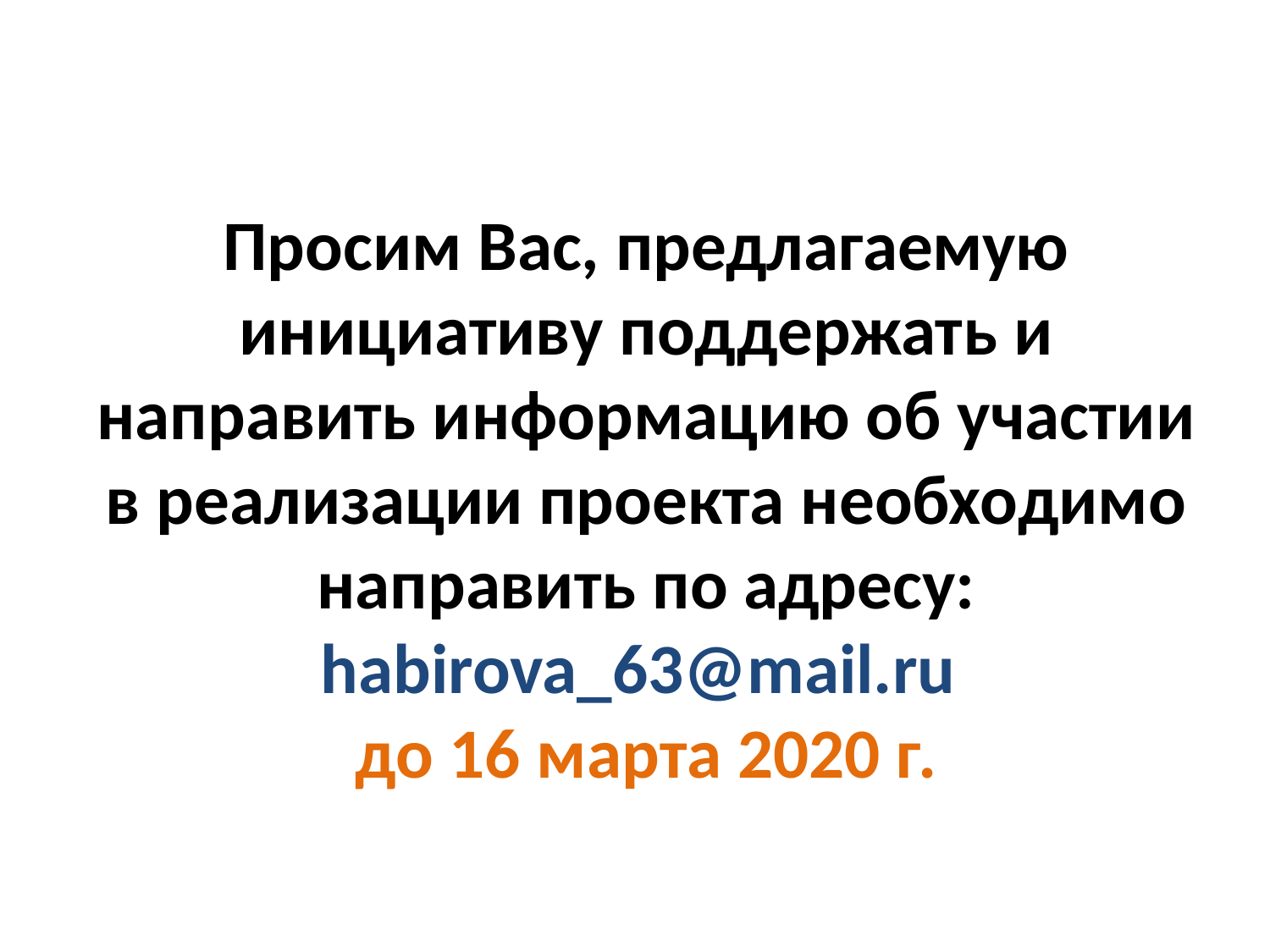

# Просим Вас, предлагаемую инициативу поддержать и направить информацию об участии в реализации проекта необходимо направить по адресу: habirova_63@mail.ru до 16 марта 2020 г.